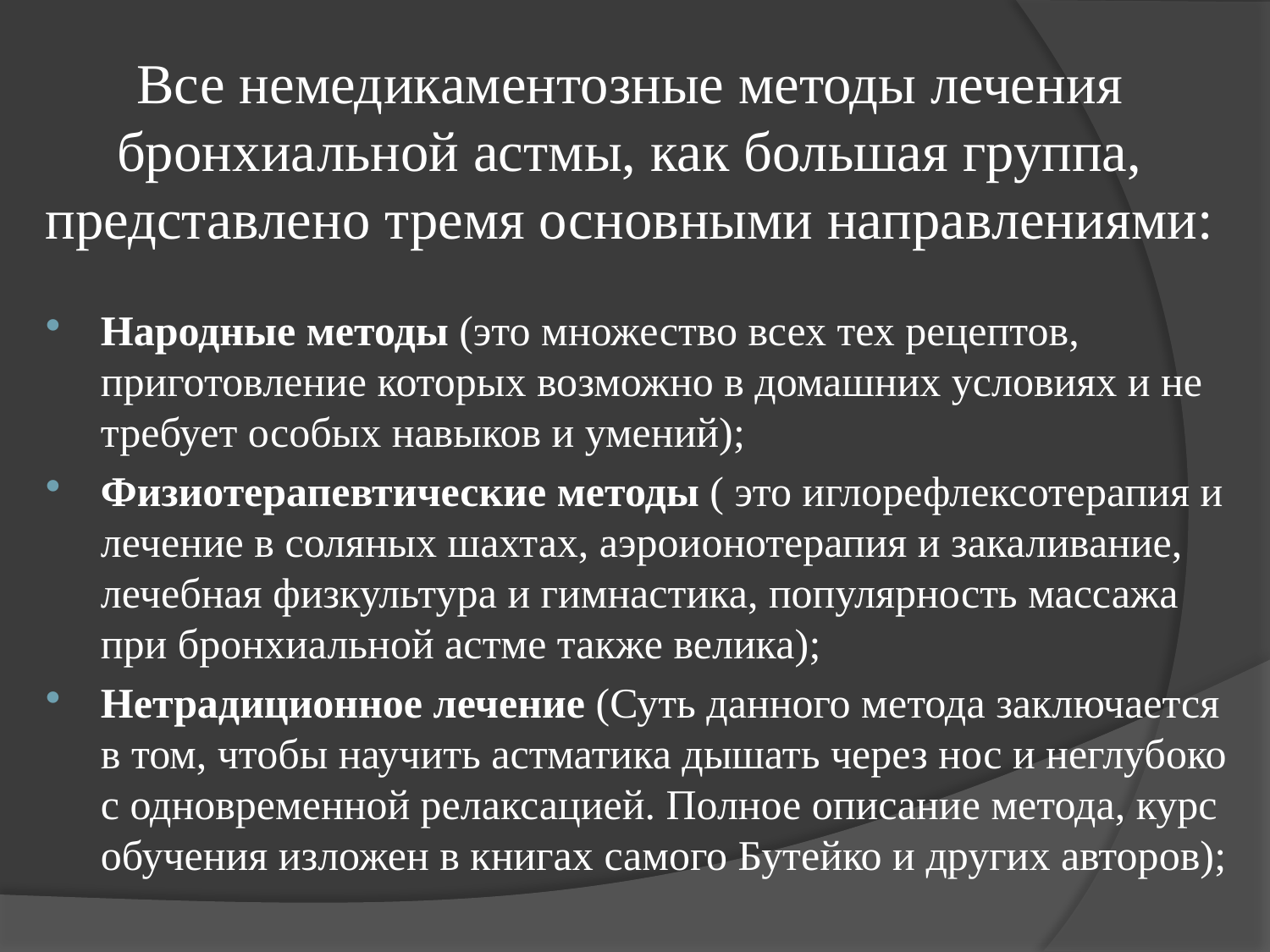

# Все немедикаментозные методы лечения бронхиальной астмы, как большая группа, представлено тремя основными направлениями:
Народные методы (это множество всех тех рецептов, приготовление которых возможно в домашних условиях и не требует особых навыков и умений);
Физиотерапевтические методы ( это иглорефлексотерапия и лечение в соляных шахтах, аэроионотерапия и закаливание, лечебная физкультура и гимнастика, популярность массажа при бронхиальной астме также велика);
Нетрадиционное лечение (Суть данного метода заключается в том, чтобы научить астматика дышать через нос и неглубоко с одновременной релаксацией. Полное описание метода, курс обучения изложен в книгах самого Бутейко и других авторов);